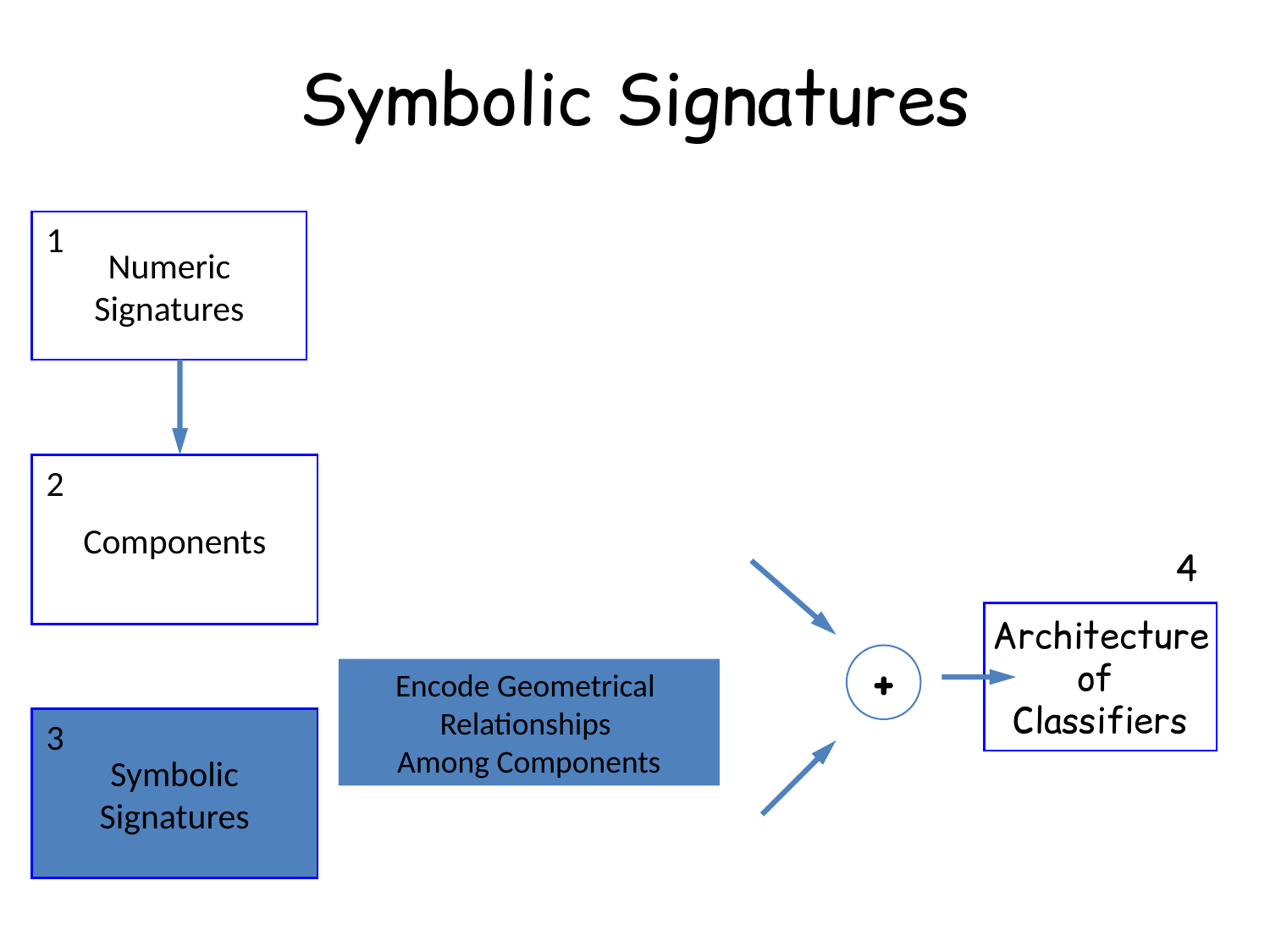

# Symbolic Signatures
Numeric
Signatures
1

Components
2
4
Architecture
of
Classifiers

+

Encode Geometrical
Relationships
Among Components
Symbolic
Signatures
3